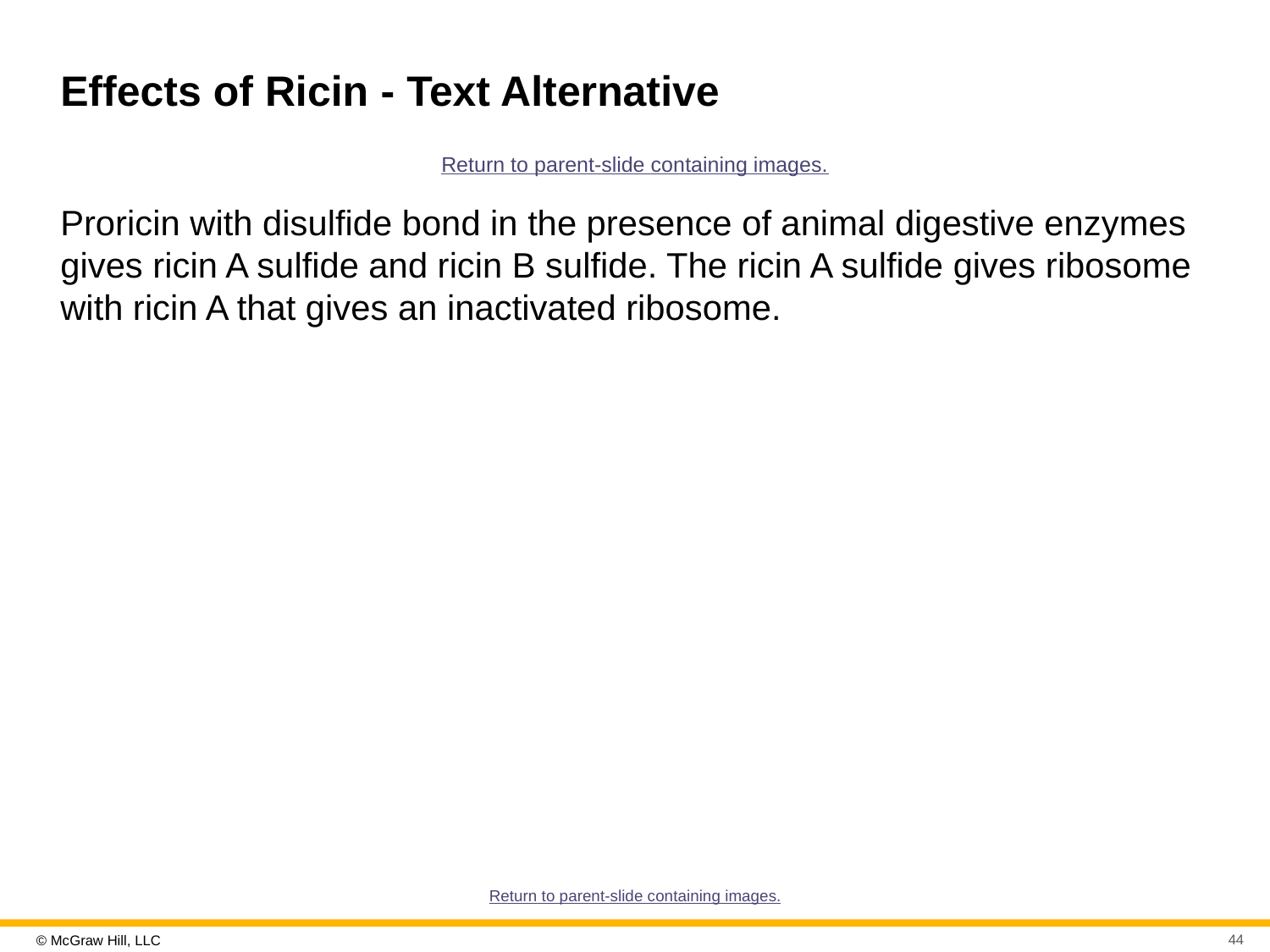

# Effects of Ricin - Text Alternative
Return to parent-slide containing images.
Proricin with disulfide bond in the presence of animal digestive enzymes gives ricin A sulfide and ricin B sulfide. The ricin A sulfide gives ribosome with ricin A that gives an inactivated ribosome.
Return to parent-slide containing images.
44